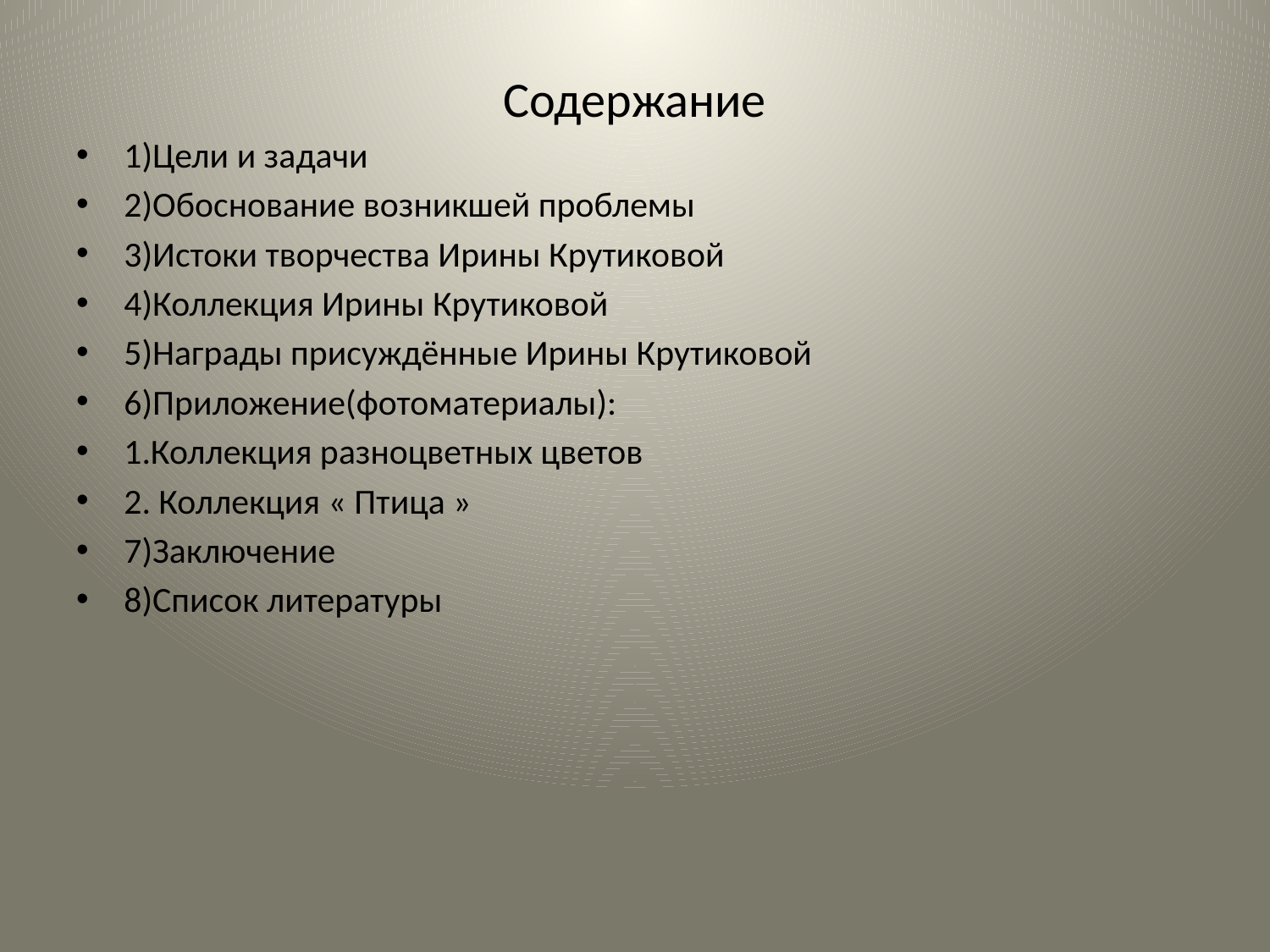

# Содержание
1)Цели и задачи
2)Обоснование возникшей проблемы
3)Истоки творчества Ирины Крутиковой
4)Коллекция Ирины Крутиковой
5)Награды присуждённые Ирины Крутиковой
6)Приложение(фотоматериалы):
1.Коллекция разноцветных цветов
2. Коллекция « Птица »
7)Заключение
8)Список литературы